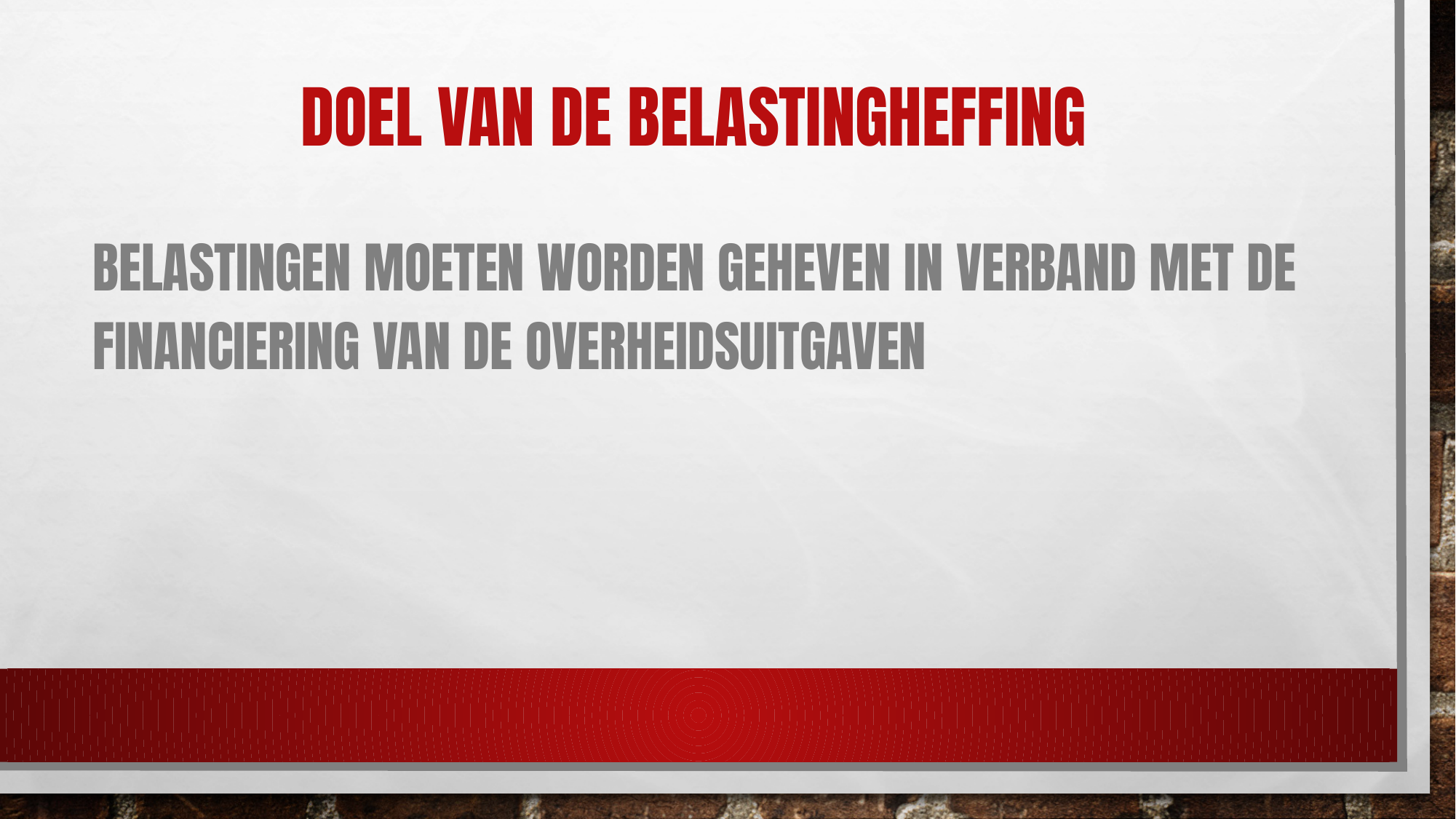

# Doel van de belastingheffing

Belastingen moeten worden geheven in verband met de financiering van de overheidsuitgaven